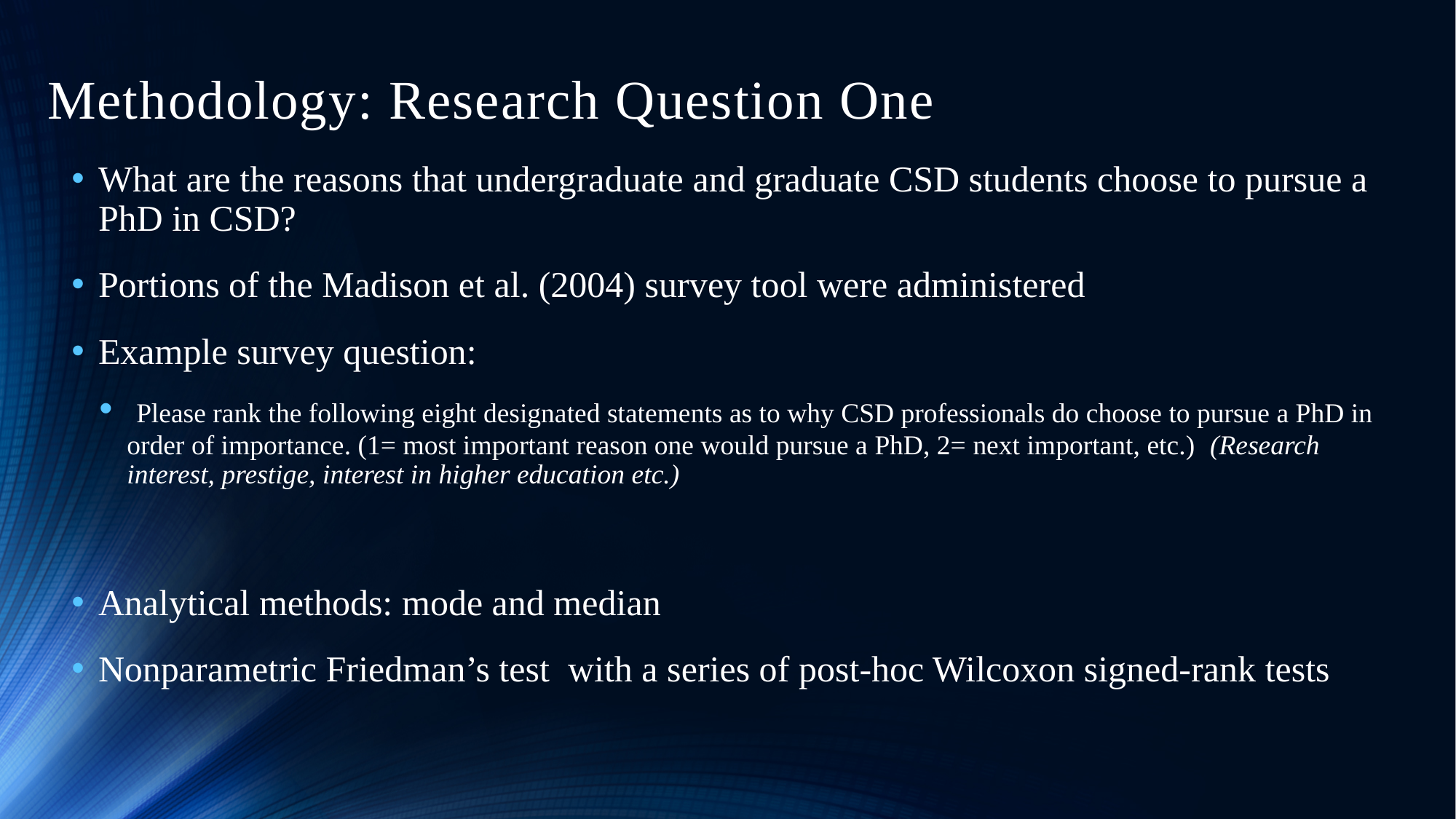

# Methodology: Research Question One
What are the reasons that undergraduate and graduate CSD students choose to pursue a PhD in CSD?
Portions of the Madison et al. (2004) survey tool were administered
Example survey question:
 Please rank the following eight designated statements as to why CSD professionals do choose to pursue a PhD in order of importance. (1= most important reason one would pursue a PhD, 2= next important, etc.)  (Research interest, prestige, interest in higher education etc.)

Analytical methods: mode and median
Nonparametric Friedman’s test  with a series of post-hoc Wilcoxon signed-rank tests